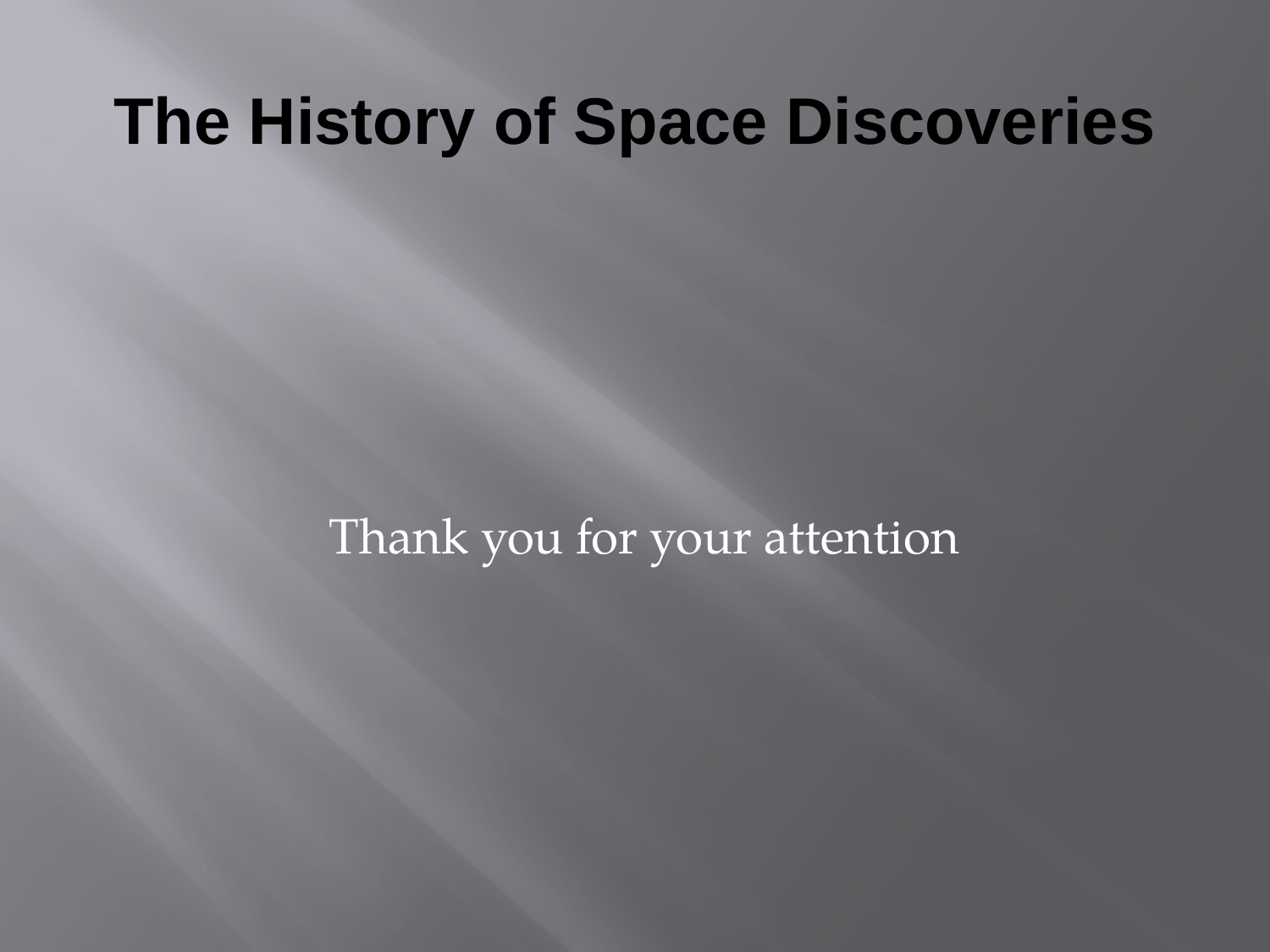

# The History of Space Discoveries

Thank you for your attention